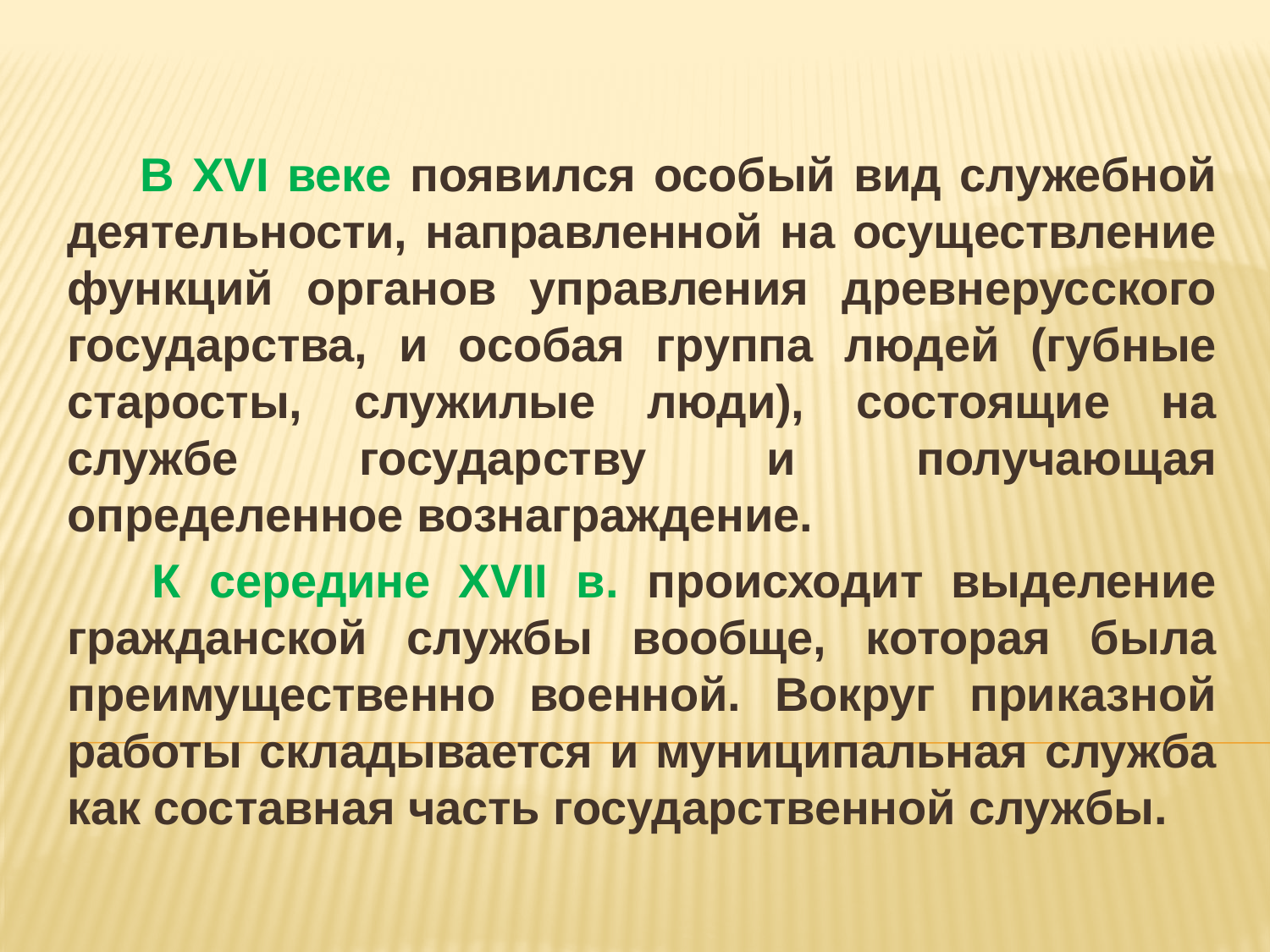

В XVI веке появился особый вид служебной деятельности, направленной на осуществление функций органов управления древнерусского государства, и особая группа людей (губные старосты, служилые люди), состоящие на службе государству и получающая определенное вознаграждение.
   К середине XVII в. происходит выделение гражданской службы вообще, которая была преимущественно военной. Вокруг приказной работы складывается и муниципальная служба как составная часть государственной службы.